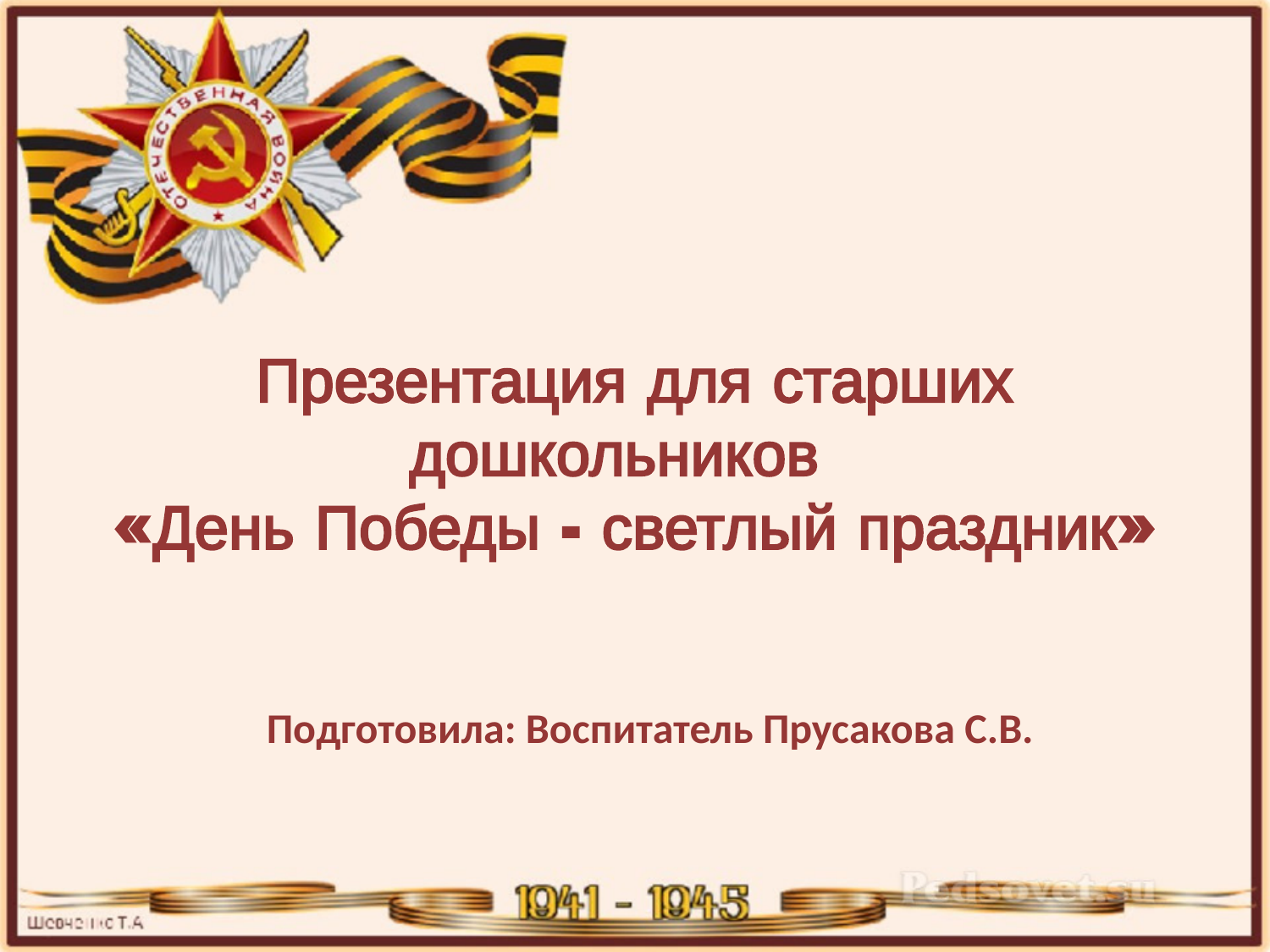

# Презентация для старших дошкольников «День Победы - светлый праздник»

Подготовила: Воспитатель Прусакова С.В.